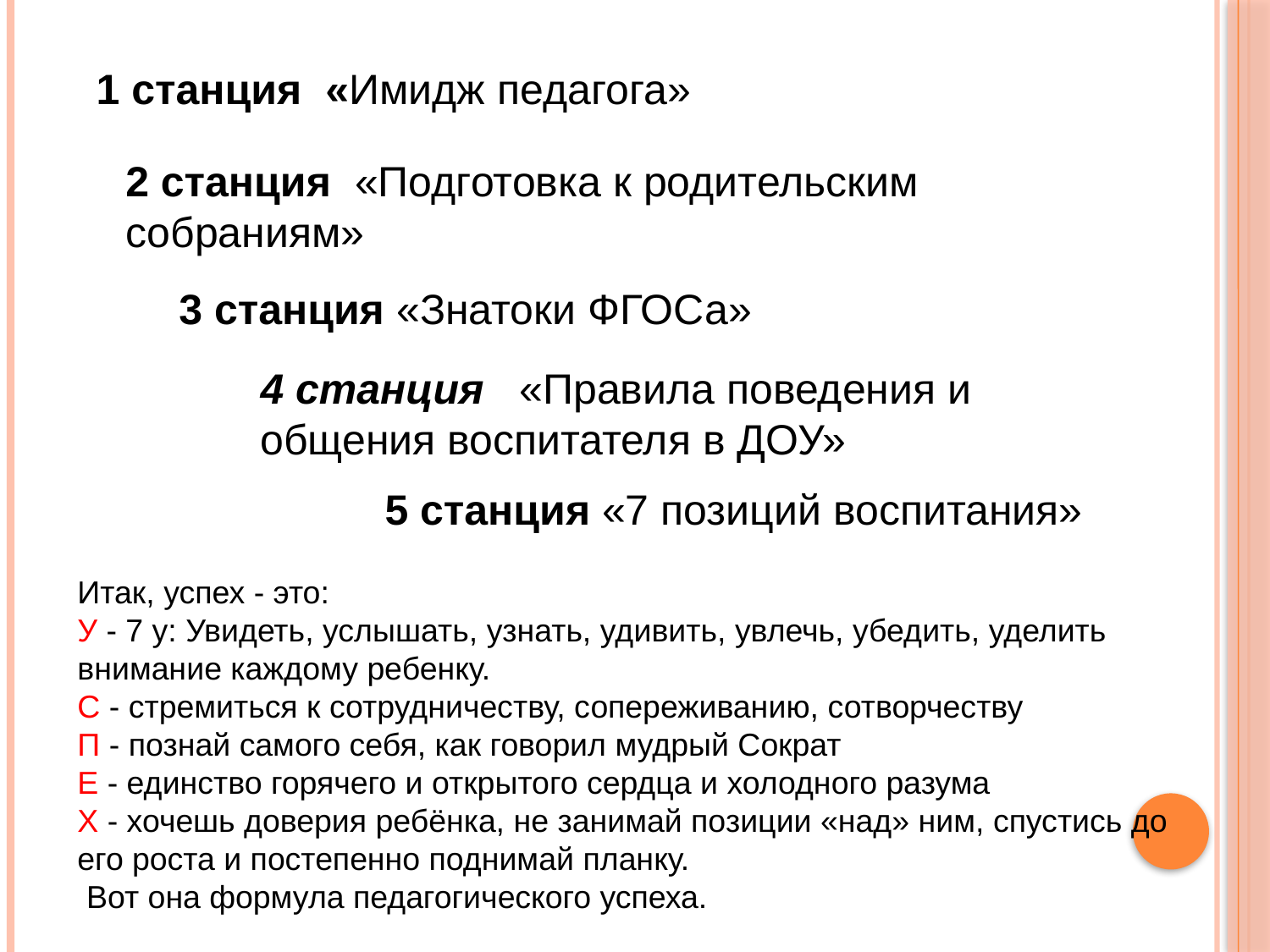

1 станция  «Имидж педагога»
2 станция  «Подготовка к родительским собраниям»
3 станция «Знатоки ФГОСа»
4 станция   «Правила поведения и общения воспитателя в ДОУ»
5 станция «7 позиций воспитания»
Итак, успех - это:
У - 7 у: Увидеть, услышать, узнать, удивить, увлечь, убедить, уделить внимание каждому ребенку.
С - стремиться к сотрудничеству, сопереживанию, сотворчеству
П - познай самого себя, как говорил мудрый Сократ
Е - единство горячего и открытого сердца и холодного разума
Х - хочешь доверия ребёнка, не занимай позиции «над» ним, спустись до его роста и постепенно поднимай планку.
 Вот она формула педагогического успеха.